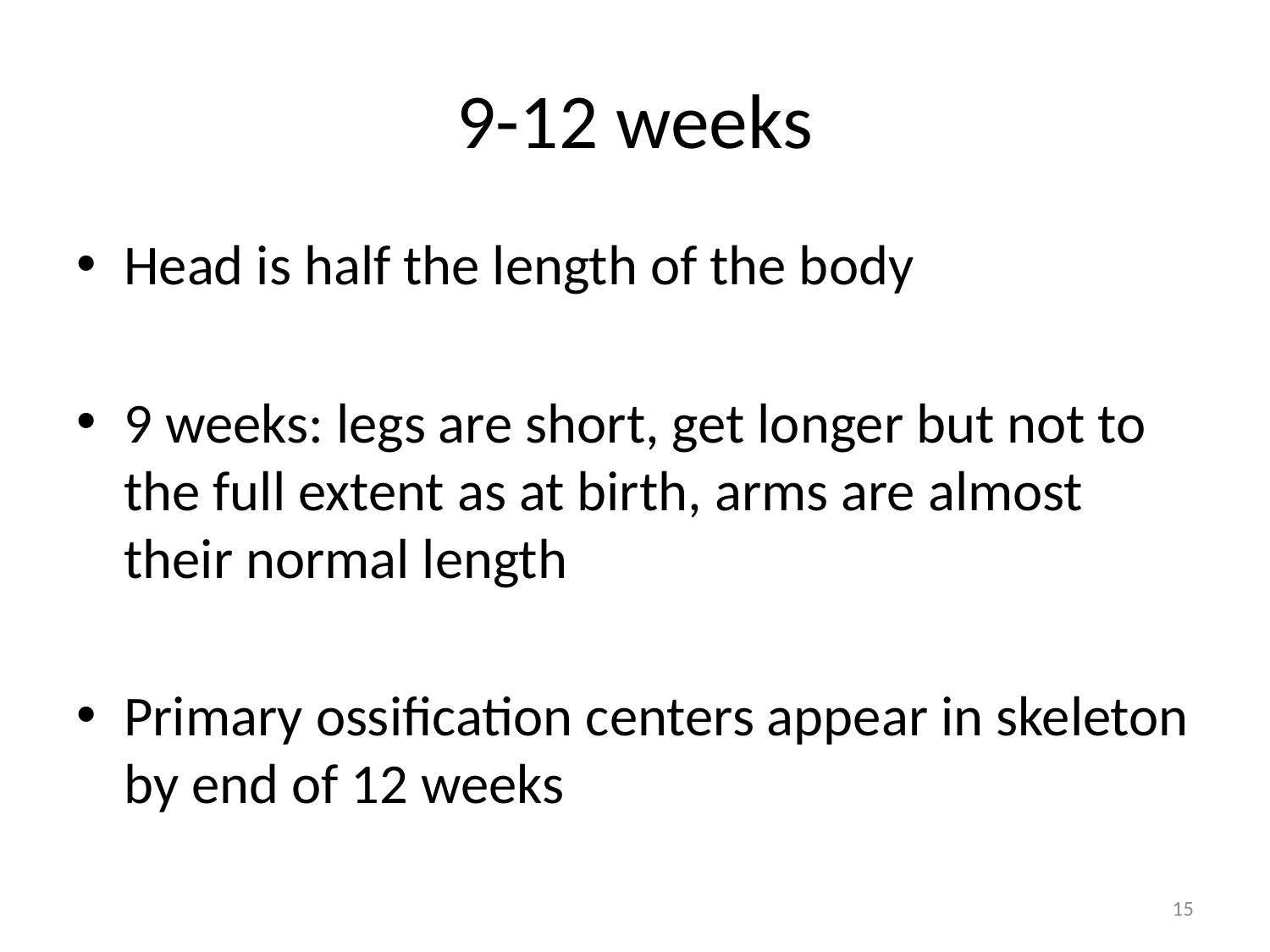

# 9-12 weeks
Head is half the length of the body

9 weeks: legs are short, get longer but not to the full extent as at birth, arms are almost their normal length

Primary ossification centers appear in skeleton by end of 12 weeks
15